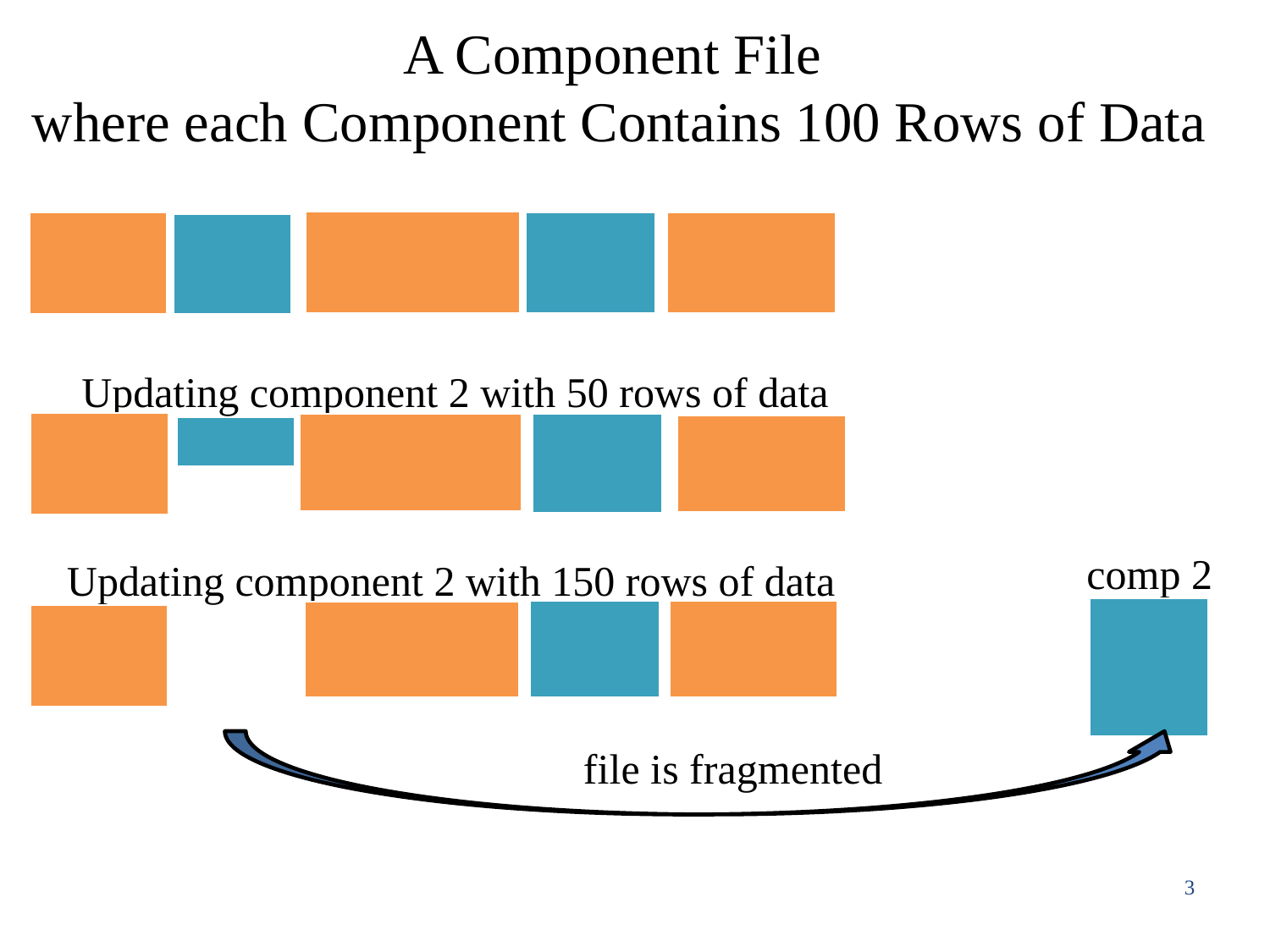

# A Component File where each Component Contains 100 Rows of Data
|  |
| --- |
|  |
| --- |
|  |
| --- |
|  |
| --- |
|  |
| --- |
Updating component 2 with 50 rows of data
|  |
| --- |
|  |
| --- |
|  |
| --- |
|  |
| --- |
|  |
| --- |
comp 2
Updating component 2 with 150 rows of data
|  |
| --- |
|  |
| --- |
|  |
| --- |
|  |
| --- |
|  |
| --- |

file is fragmented
3